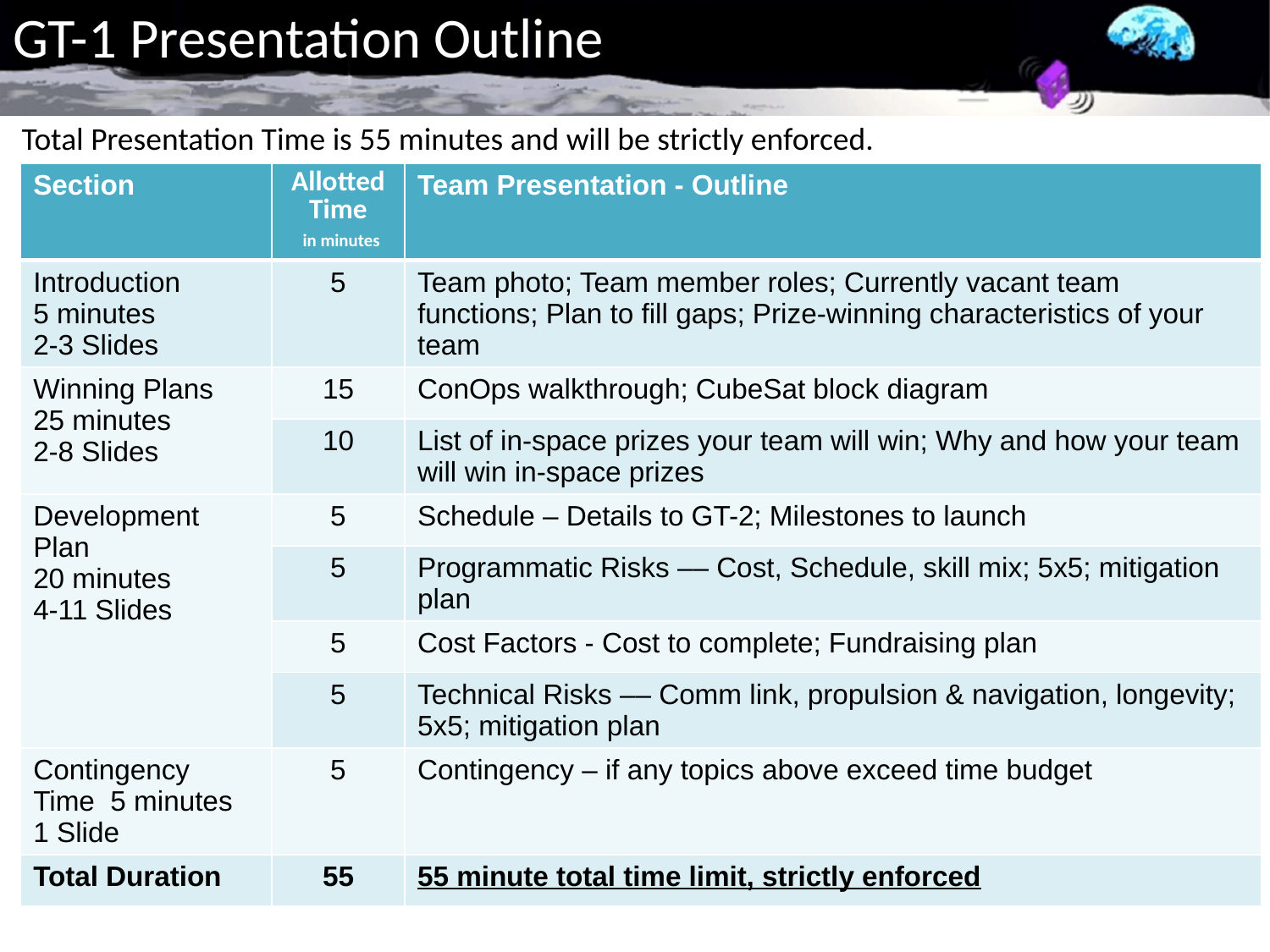

# GT-1 Presentation Outline
Total Presentation Time is 55 minutes and will be strictly enforced.
| Section | Allotted Time in minutes | Team Presentation - Outline |
| --- | --- | --- |
| Introduction 5 minutes 2-3 Slides | 5 | Team photo; Team member roles; Currently vacant team functions; Plan to fill gaps; Prize-winning characteristics of your team |
| Winning Plans 25 minutes 2-8 Slides | 15 | ConOps walkthrough; CubeSat block diagram |
|  | 10 | List of in-space prizes your team will win; Why and how your team will win in-space prizes |
| Development Plan 20 minutes 4-11 Slides | 5 | Schedule – Details to GT-2; Milestones to launch |
|  | 5 | Programmatic Risks –– Cost, Schedule, skill mix; 5x5; mitigation plan |
|  | 5 | Cost Factors - Cost to complete; Fundraising plan |
|  | 5 | Technical Risks –– Comm link, propulsion & navigation, longevity; 5x5; mitigation plan |
| Contingency Time 5 minutes 1 Slide | 5 | Contingency – if any topics above exceed time budget |
| Total Duration | 55 | 55 minute total time limit, strictly enforced |